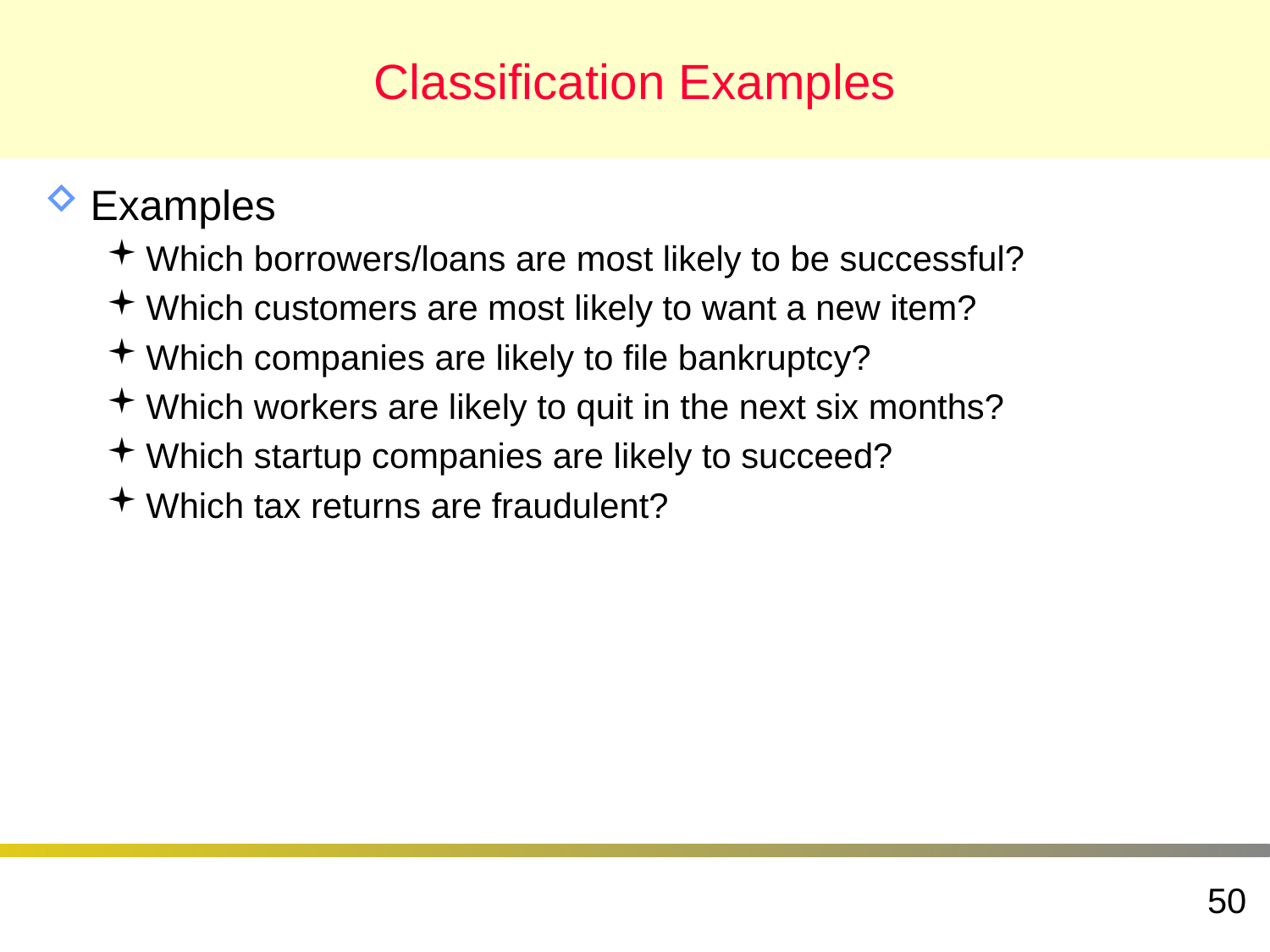

# Classification Examples
Examples
Which borrowers/loans are most likely to be successful?
Which customers are most likely to want a new item?
Which companies are likely to file bankruptcy?
Which workers are likely to quit in the next six months?
Which startup companies are likely to succeed?
Which tax returns are fraudulent?
50